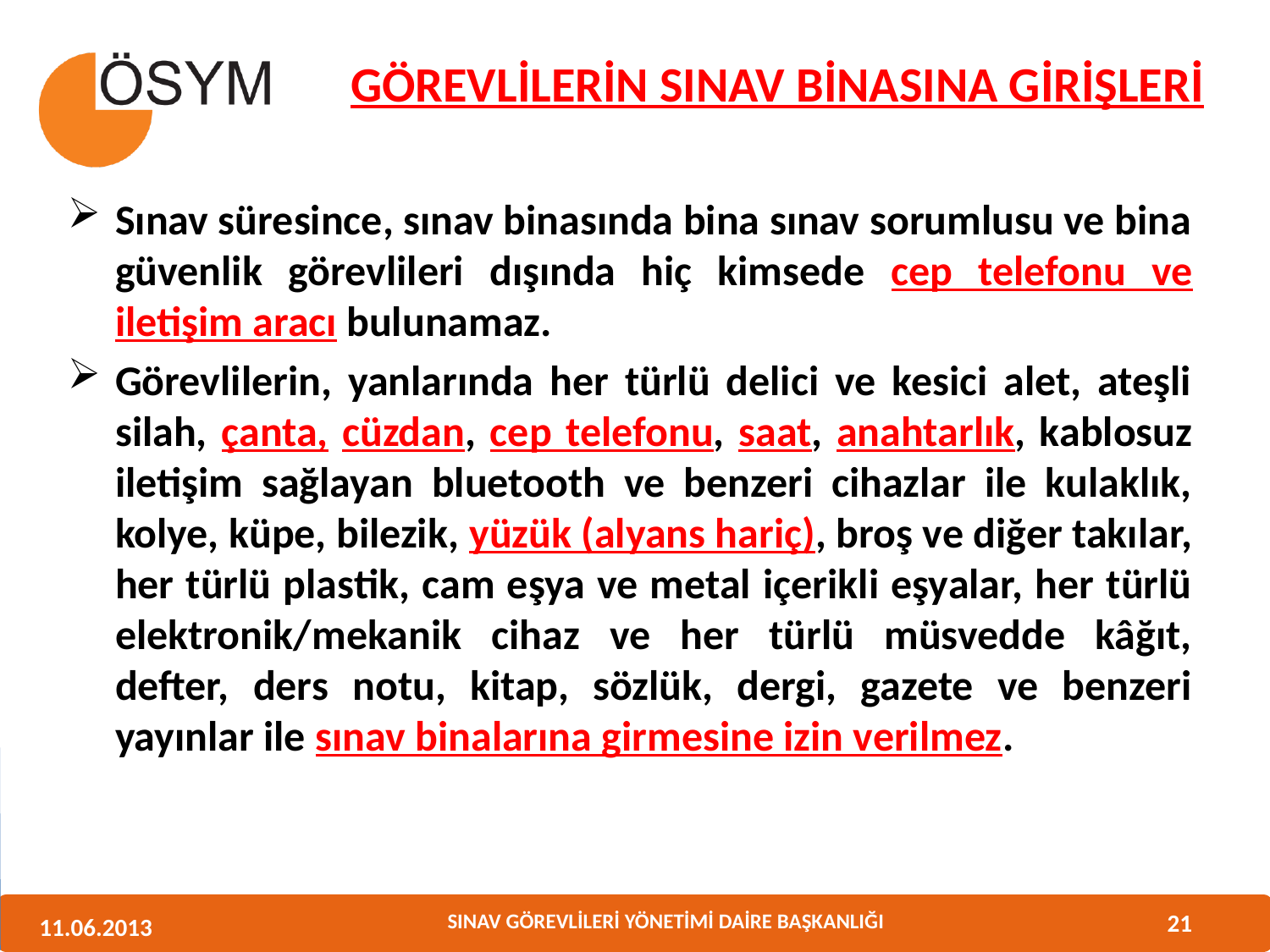

GÖREVLİLERİN SINAV BİNASINA GİRİŞLERİ
Sınav süresince, sınav binasında bina sınav sorumlusu ve bina güvenlik görevlileri dışında hiç kimsede cep telefonu ve iletişim aracı bulunamaz.
Görevlilerin, yanlarında her türlü delici ve kesici alet, ateşli silah, çanta, cüzdan, cep telefonu, saat, anahtarlık, kablosuz iletişim sağlayan bluetooth ve benzeri cihazlar ile kulaklık, kolye, küpe, bilezik, yüzük (alyans hariç), broş ve diğer takılar, her türlü plastik, cam eşya ve metal içerikli eşyalar, her türlü elektronik/mekanik cihaz ve her türlü müsvedde kâğıt, defter, ders notu, kitap, sözlük, dergi, gazete ve benzeri yayınlar ile sınav binalarına girmesine izin verilmez.
21
11.06.2013